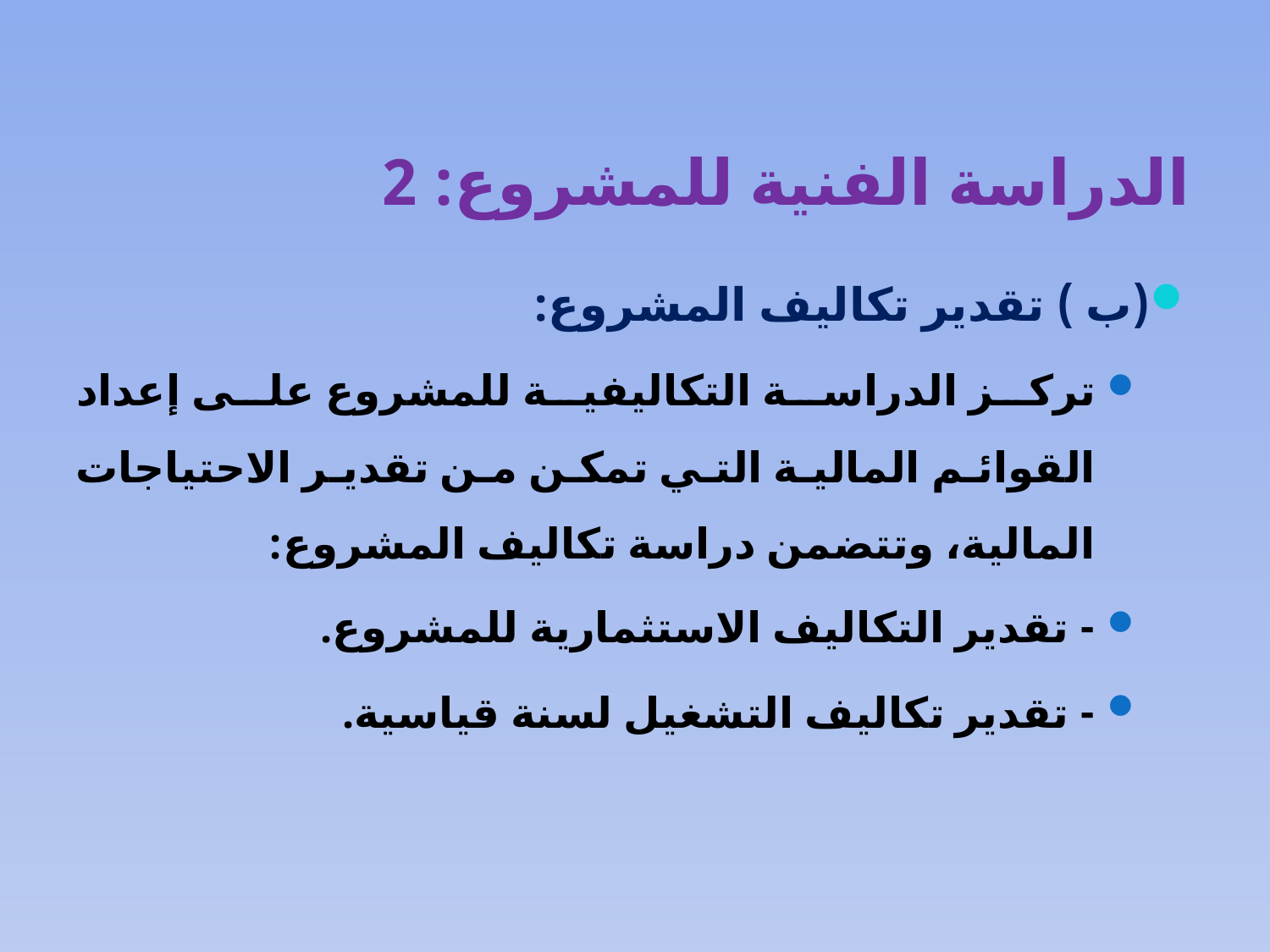

# الدراسة الفنية للمشروع: 2
(ب ) تقدير تكاليف المشروع:
تركز الدراسة التكاليفية للمشروع على إعداد القوائم المالية التي تمكن من تقدير الاحتياجات المالية، وتتضمن دراسة تكاليف المشروع:
- تقدير التكاليف الاستثمارية للمشروع.
- تقدير تكاليف التشغيل لسنة قياسية.
الدكتور عيسى قداده
59